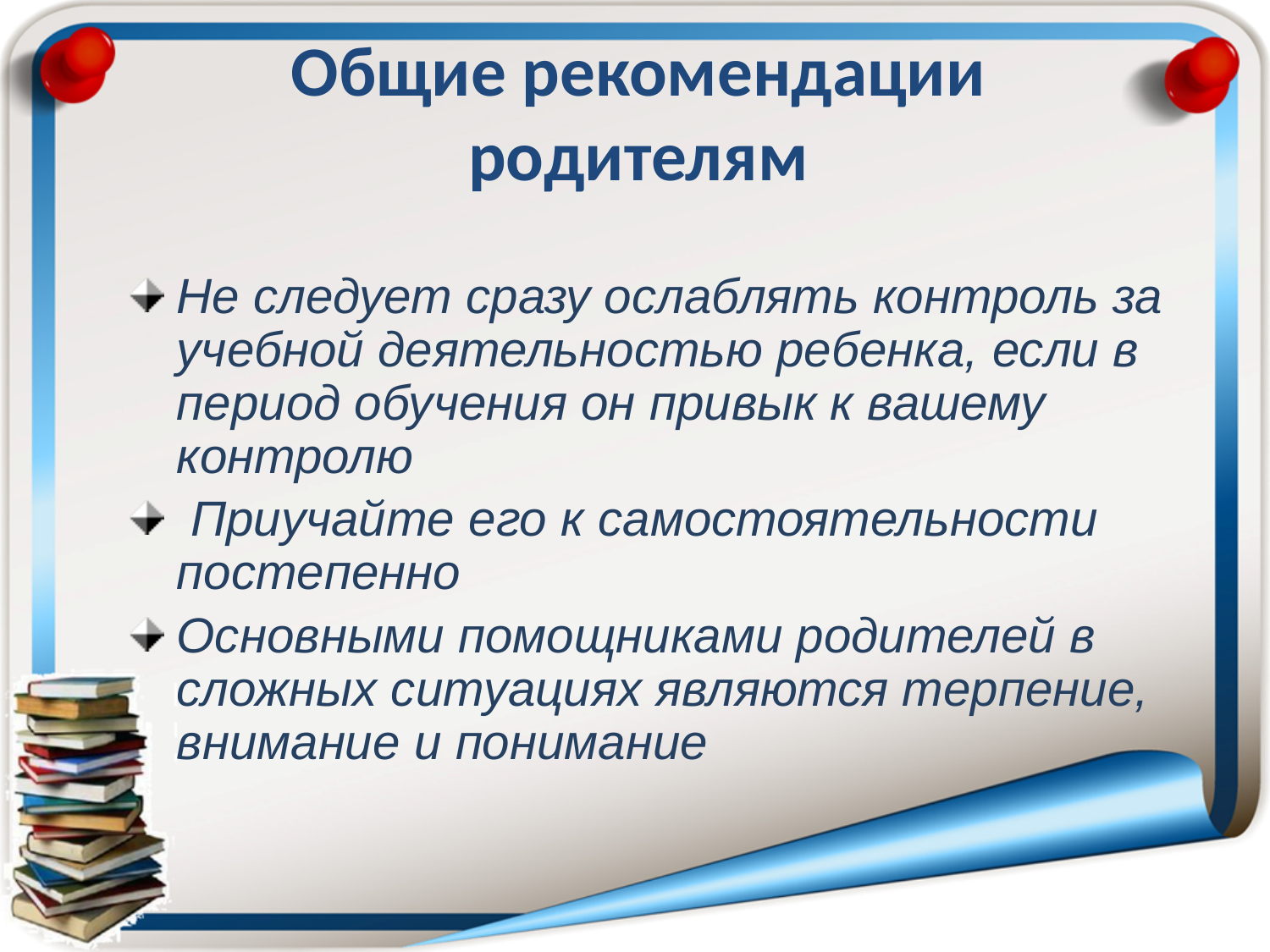

Общие рекомендации
родителям
Не следует сразу ослаблять контроль за учебной деятельностью ребенка, если в период обучения он привык к вашему контролю
 Приучайте его к самостоятельности постепенно
Основными помощниками родителей в сложных ситуациях являются терпение, внимание и понимание